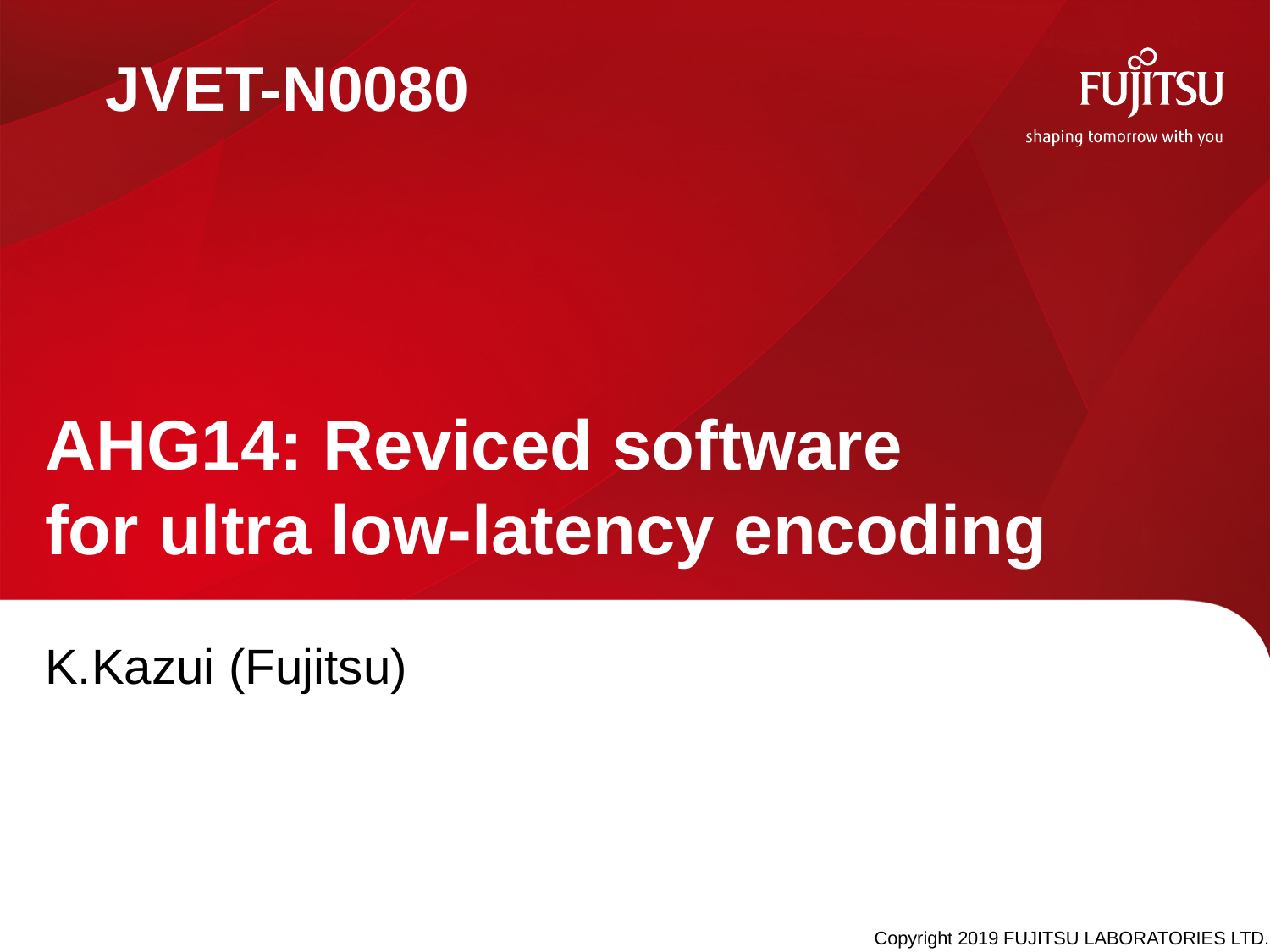

JVET-N0080
# AHG14: Reviced software for ultra low-latency encoding
K.Kazui (Fujitsu)
Copyright 2019 FUJITSU LABORATORIES LTD.